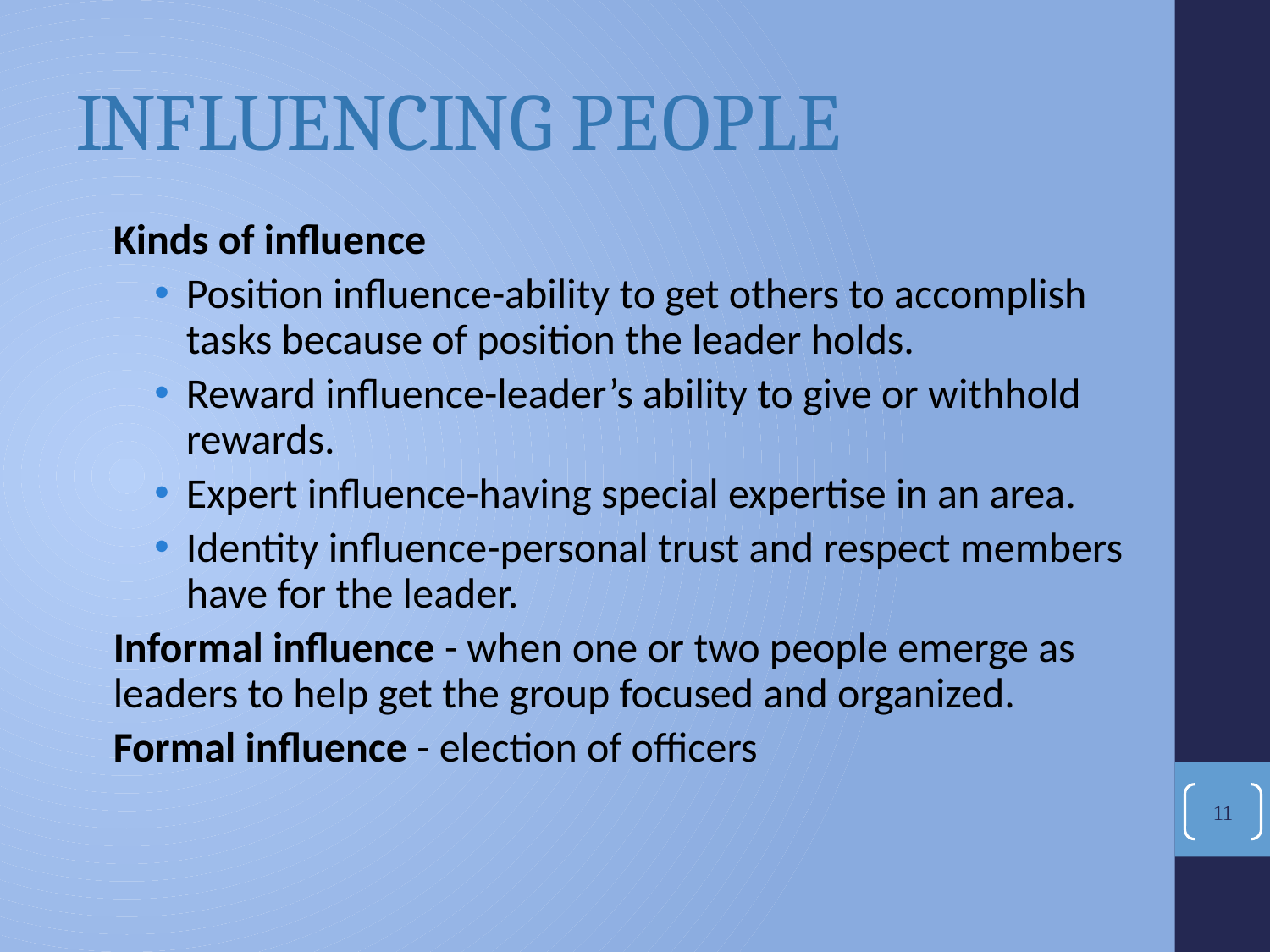

# INFLUENCING PEOPLE
Kinds of influence
Position influence-ability to get others to accomplish tasks because of position the leader holds.
Reward influence-leader’s ability to give or withhold rewards.
Expert influence-having special expertise in an area.
Identity influence-personal trust and respect members have for the leader.
Informal influence - when one or two people emerge as leaders to help get the group focused and organized.
Formal influence - election of officers
11